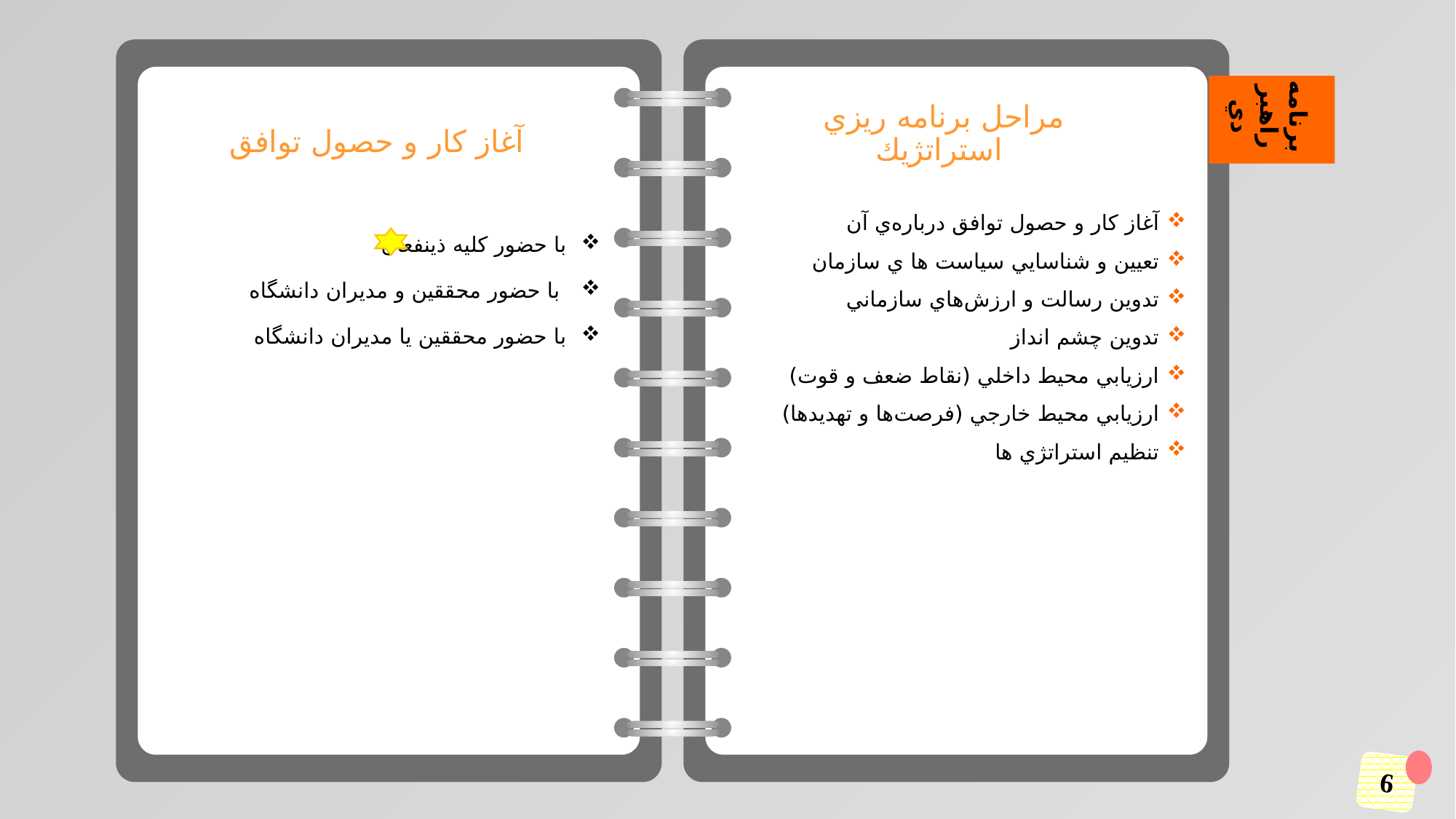

برنامه راهبردي

مراحل برنامه ريزي استراتژيك
آغاز کار و حصول توافق

آغاز كار و حصول توافق درباره‌‌ي آن
تعيين و شناسايي سياست ها ي سازمان
تدوين رسالت و ارزش‌هاي سازماني
تدوين چشم انداز
ارزيابي محيط داخلي (نقاط ضعف و قوت)
ارزيابي محيط خارجي (فرصت‌ها و تهديدها)
تنظيم استراتژي ها

با حضور کليه ذينفعان

 با حضور محققين و مديران دانشگاه

با حضور محققين يا مديران دانشگاه

6